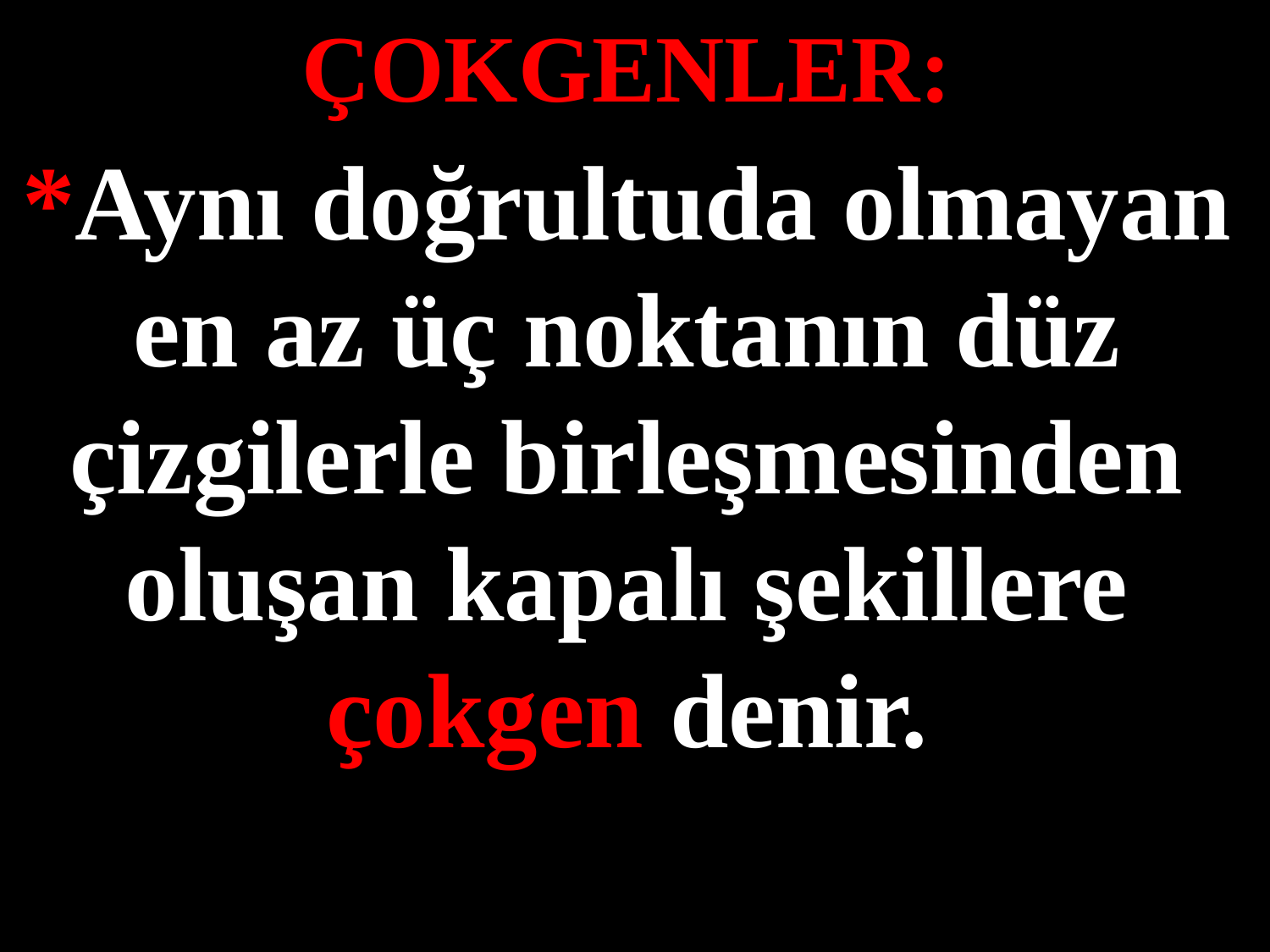

ÇOKGENLER:
*Aynı doğrultuda olmayan en az üç noktanın düz çizgilerle birleşmesinden oluşan kapalı şekillere çokgen denir.
#